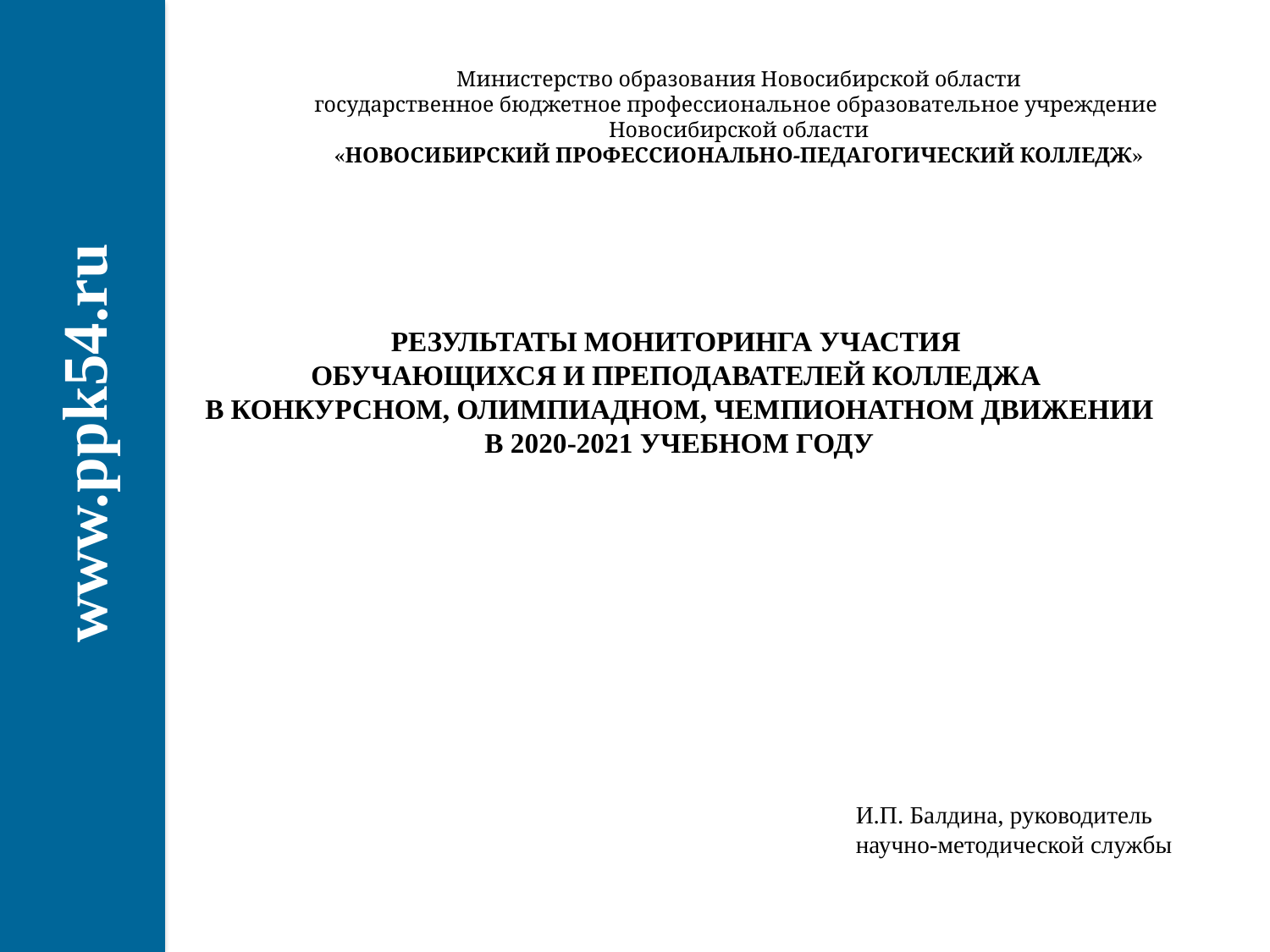

www.ppk54.ru
Министерство образования Новосибирской области
государственное бюджетное профессиональное образовательное учреждение
Новосибирской области
«НОВОСИБИРСКИЙ ПРОФЕССИОНАЛЬНО-ПЕДАГОГИЧЕСКИЙ КОЛЛЕДЖ»

РЕЗУЛЬТАТЫ МОНИТОРИНГА УЧАСТИЯ
ОБУЧАЮЩИХСЯ И ПРЕПОДАВАТЕЛЕЙ КОЛЛЕДЖА
В КОНКУРСНОМ, ОЛИМПИАДНОМ, ЧЕМПИОНАТНОМ ДВИЖЕНИИ
В 2020-2021 УЧЕБНОМ ГОДУ
И.П. Балдина, руководитель научно-методической службы